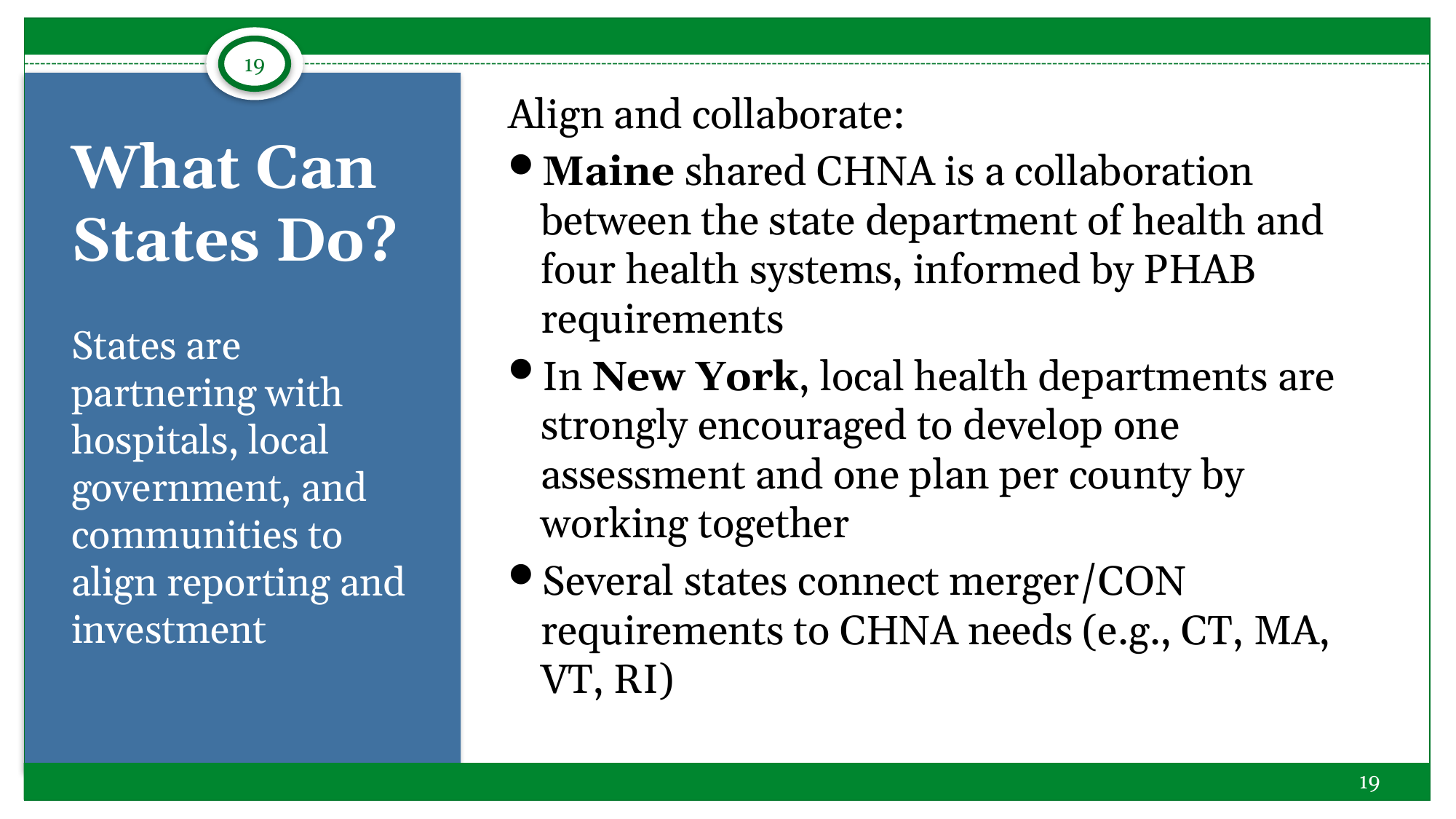

19
Align and collaborate:
Maine shared CHNA is a collaboration between the state department of health and four health systems, informed by PHAB requirements
In New York, local health departments are strongly encouraged to develop one assessment and one plan per county by working together
Several states connect merger/CON requirements to CHNA needs (e.g., CT, MA, VT, RI)
# What Can States Do?
States are partnering with hospitals, local government, and communities to align reporting and investment